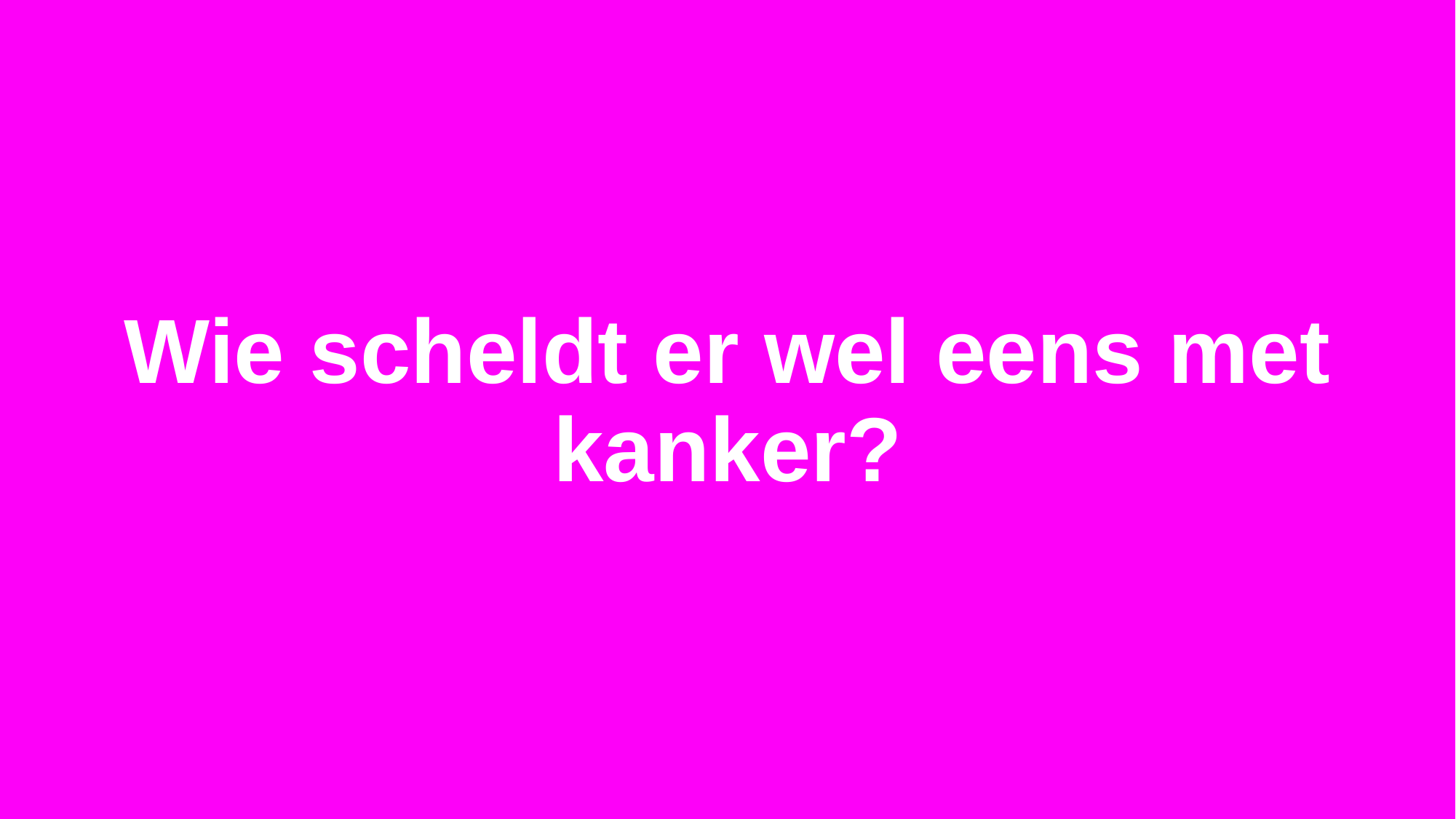

# Wie scheldt er wel eens met kanker?